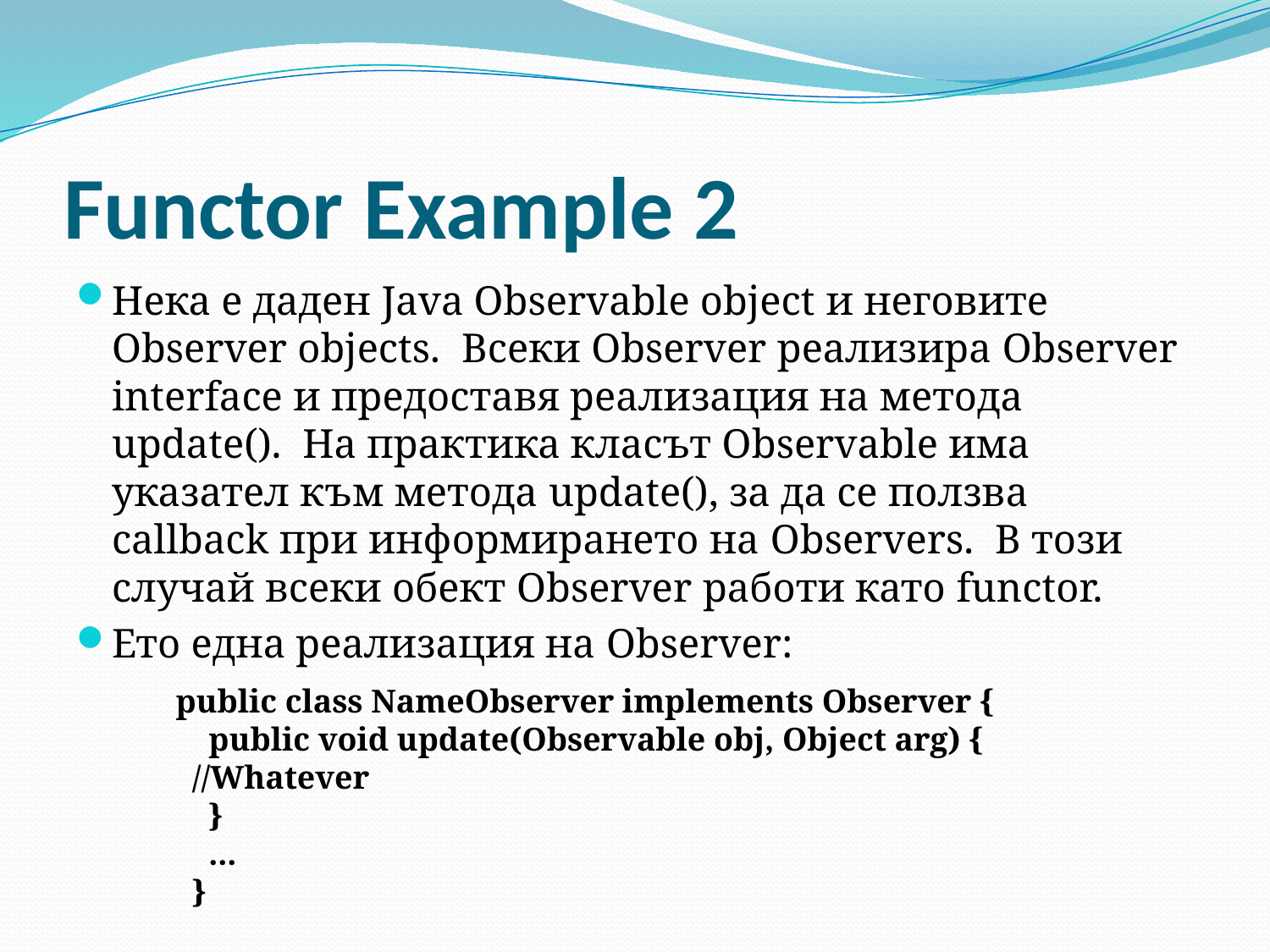

# Functor Example 2
Нека е даден Java Observable object и неговите Observer objects.  Всеки Observer реализира Observer interface и предоставя реализация на метода update().  На практика класът Observable има указател към метода update(), за да се ползва callback при информирането на Observers.  В този случай всеки обект Observer работи като functor.
Ето една реализация на Observer:
 public class NameObserver implements Observer {
     public void update(Observable obj, Object arg) {
   //Whatever
     }
     ...
   }